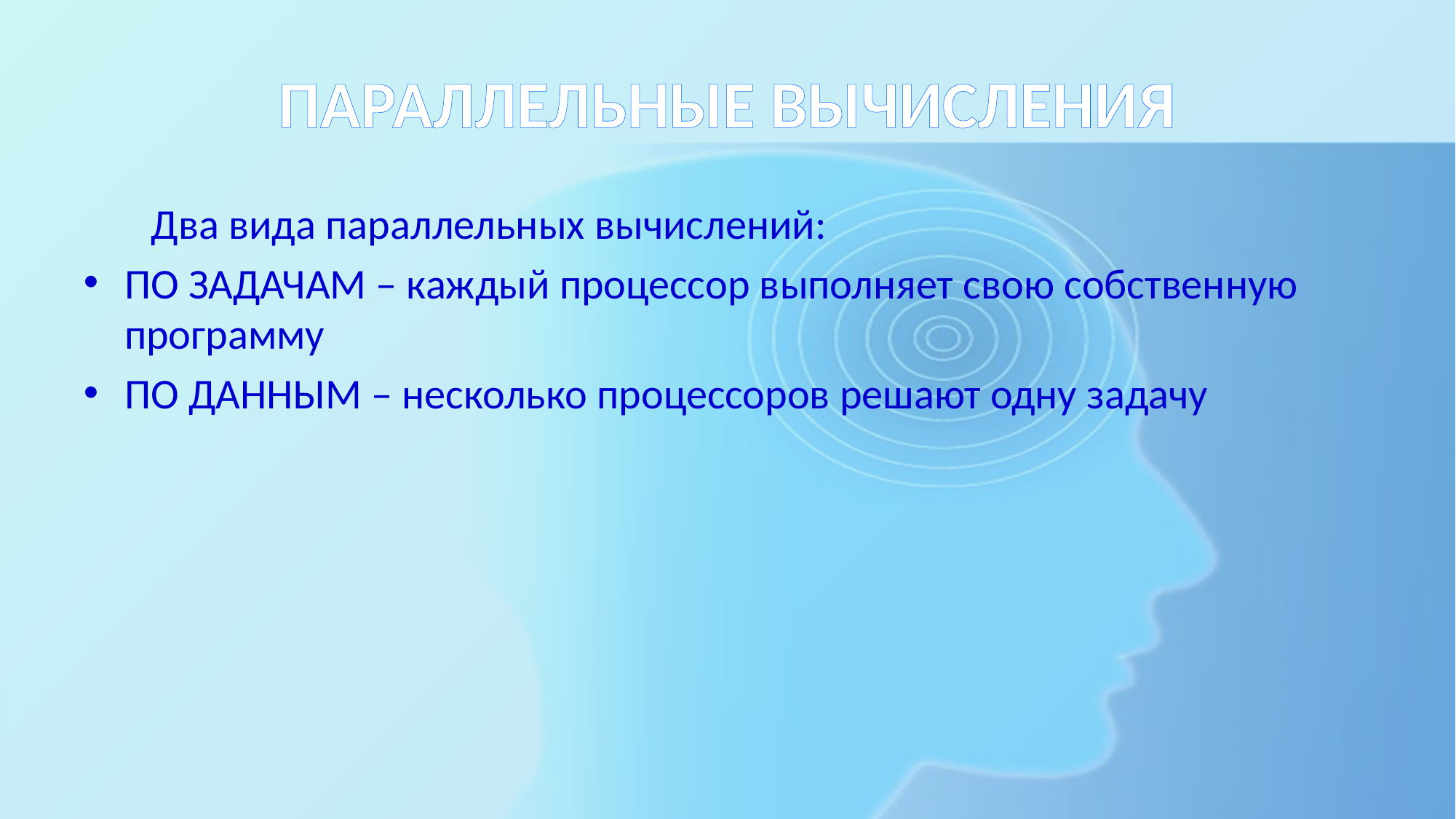

# ПАРАЛЛЕЛЬНЫЕ ВЫЧИСЛЕНИЯ
       Два вида параллельных вычислений:
ПО ЗАДАЧАМ – каждый процессор выполняет свою собственную программу
ПО ДАННЫМ – несколько процессоров решают одну задачу